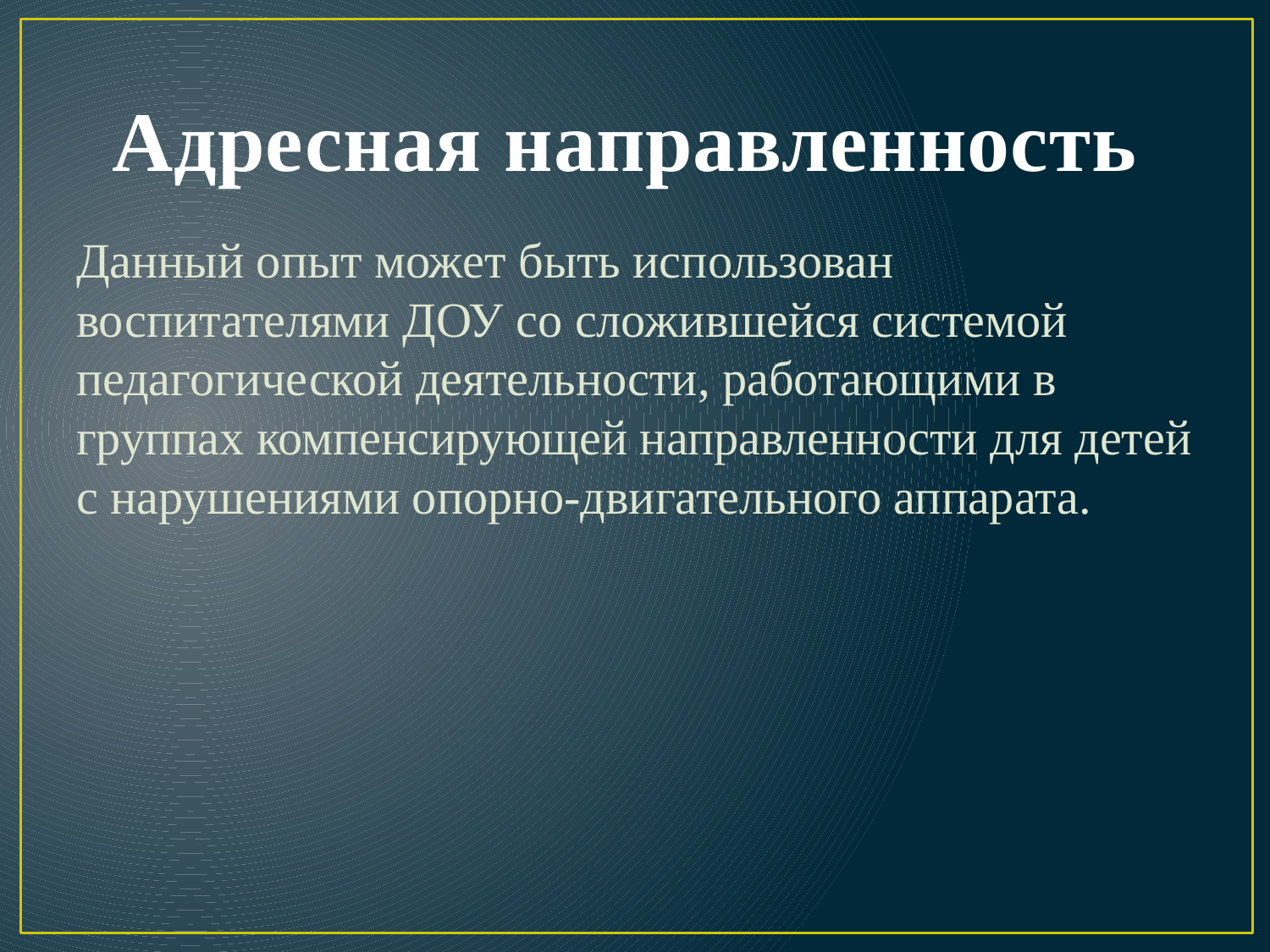

# Адресная направленность
Данный опыт может быть использован воспитателями ДОУ со сложившейся системой педагогической деятельности, работающими в группах компенсирующей направленности для детей с нарушениями опорно-двигательного аппарата.